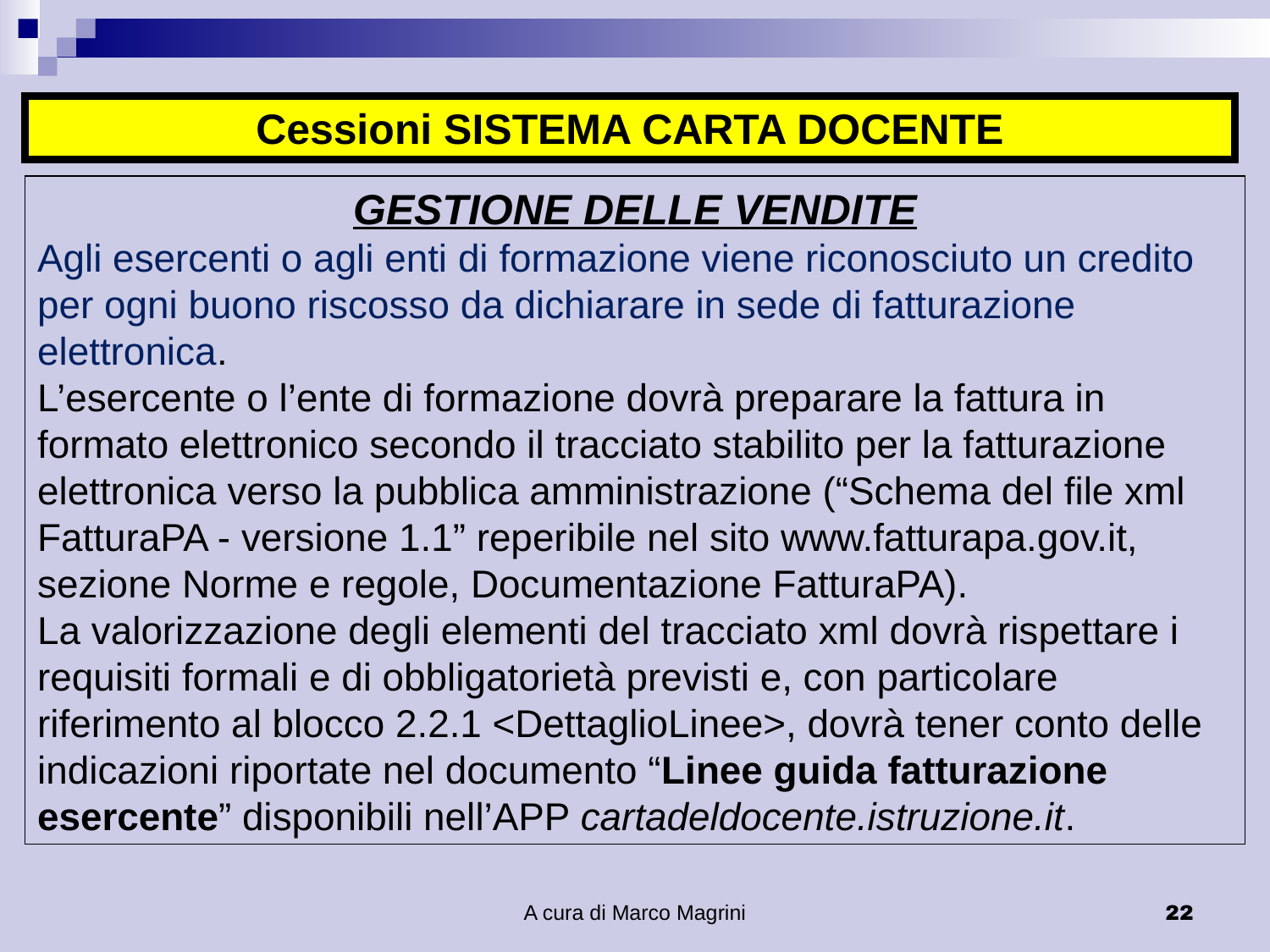

Cessioni SISTEMA CARTA DOCENTE
GESTIONE DELLE VENDITE
Agli esercenti o agli enti di formazione viene riconosciuto un credito per ogni buono riscosso da dichiarare in sede di fatturazione elettronica.
L’esercente o l’ente di formazione dovrà preparare la fattura in formato elettronico secondo il tracciato stabilito per la fatturazione elettronica verso la pubblica amministrazione (“Schema del file xml FatturaPA - versione 1.1” reperibile nel sito www.fatturapa.gov.it, sezione Norme e regole, Documentazione FatturaPA).
La valorizzazione degli elementi del tracciato xml dovrà rispettare i requisiti formali e di obbligatorietà previsti e, con particolare riferimento al blocco 2.2.1 <DettaglioLinee>, dovrà tener conto delle indicazioni riportate nel documento “Linee guida fatturazione esercente” disponibili nell’APP cartadeldocente.istruzione.it.

A cura di Marco Magrini
22